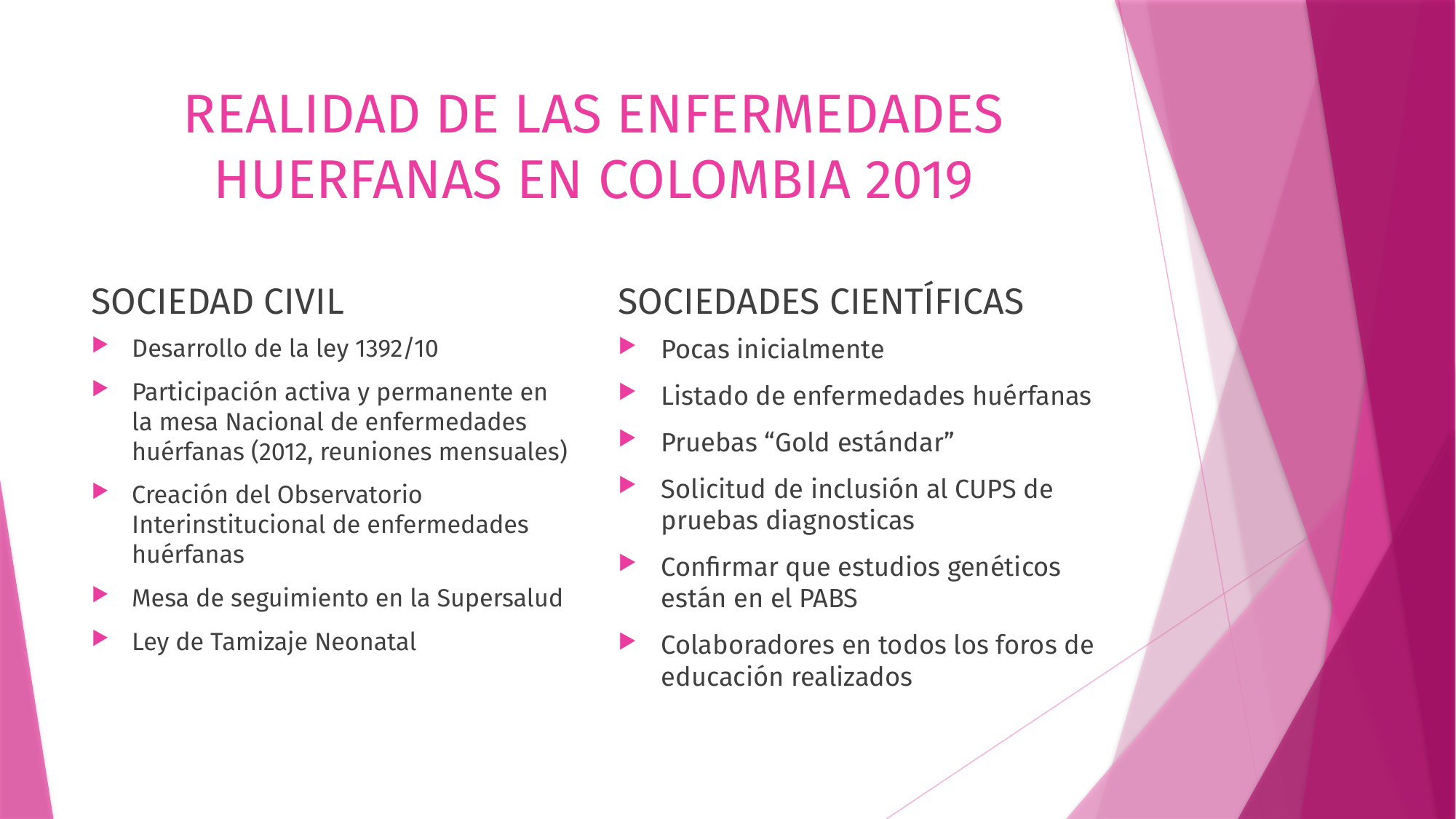

# REALIDAD DE LAS ENFERMEDADES HUERFANAS EN COLOMBIA 2019
SOCIEDAD CIVIL
SOCIEDADES CIENTÍFICAS
Desarrollo de la ley 1392/10
Participación activa y permanente en la mesa Nacional de enfermedades huérfanas (2012, reuniones mensuales)
Creación del Observatorio Interinstitucional de enfermedades huérfanas
Mesa de seguimiento en la Supersalud
Ley de Tamizaje Neonatal
Pocas inicialmente
Listado de enfermedades huérfanas
Pruebas “Gold estándar”
Solicitud de inclusión al CUPS de pruebas diagnosticas
Confirmar que estudios genéticos están en el PABS
Colaboradores en todos los foros de educación realizados